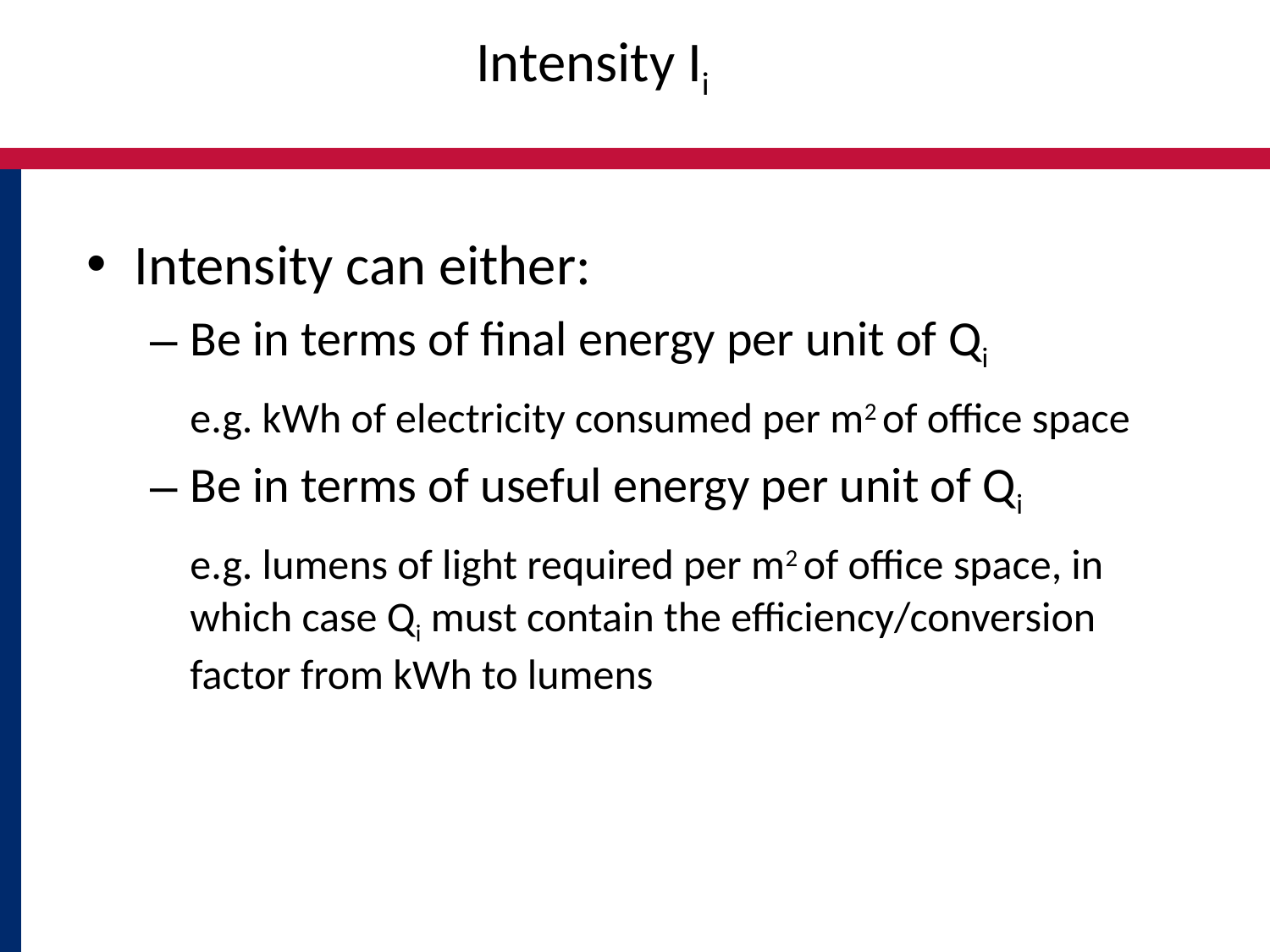

# Intensity Ii
Intensity can either:
Be in terms of final energy per unit of Qi
	e.g. kWh of electricity consumed per m2 of office space
Be in terms of useful energy per unit of Qi
	e.g. lumens of light required per m2 of office space, in which case Qi must contain the efficiency/conversion factor from kWh to lumens